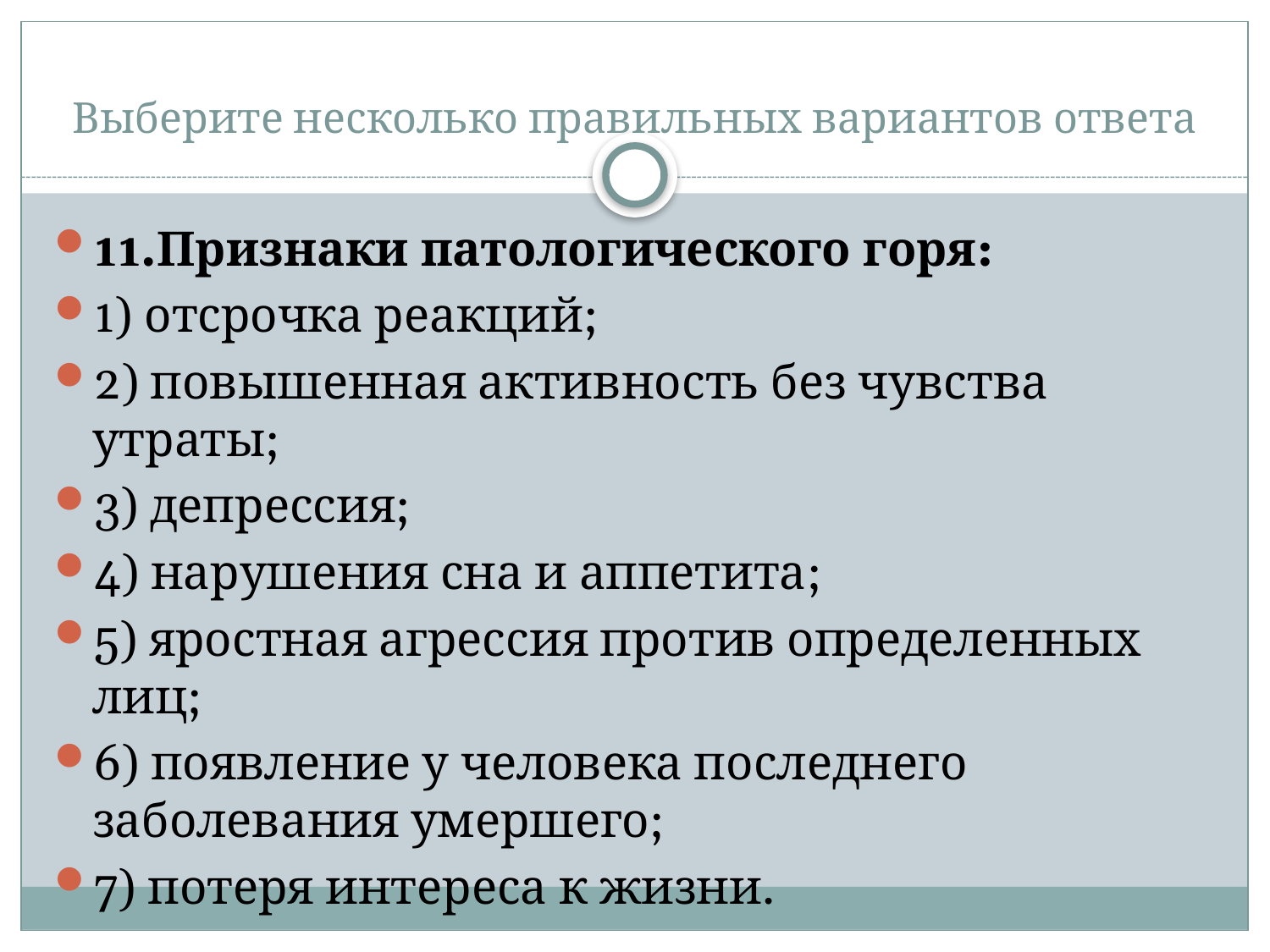

# Выберите несколько правильных вариантов ответа
11.Признаки патологического горя:
1) отсрочка реакций;
2) повышенная активность без чувства утраты;
3) депрессия;
4) нарушения сна и аппетита;
5) яростная агрессия против определенных лиц;
6) появление у человека последнего заболевания умершего;
7) потеря интереса к жизни.